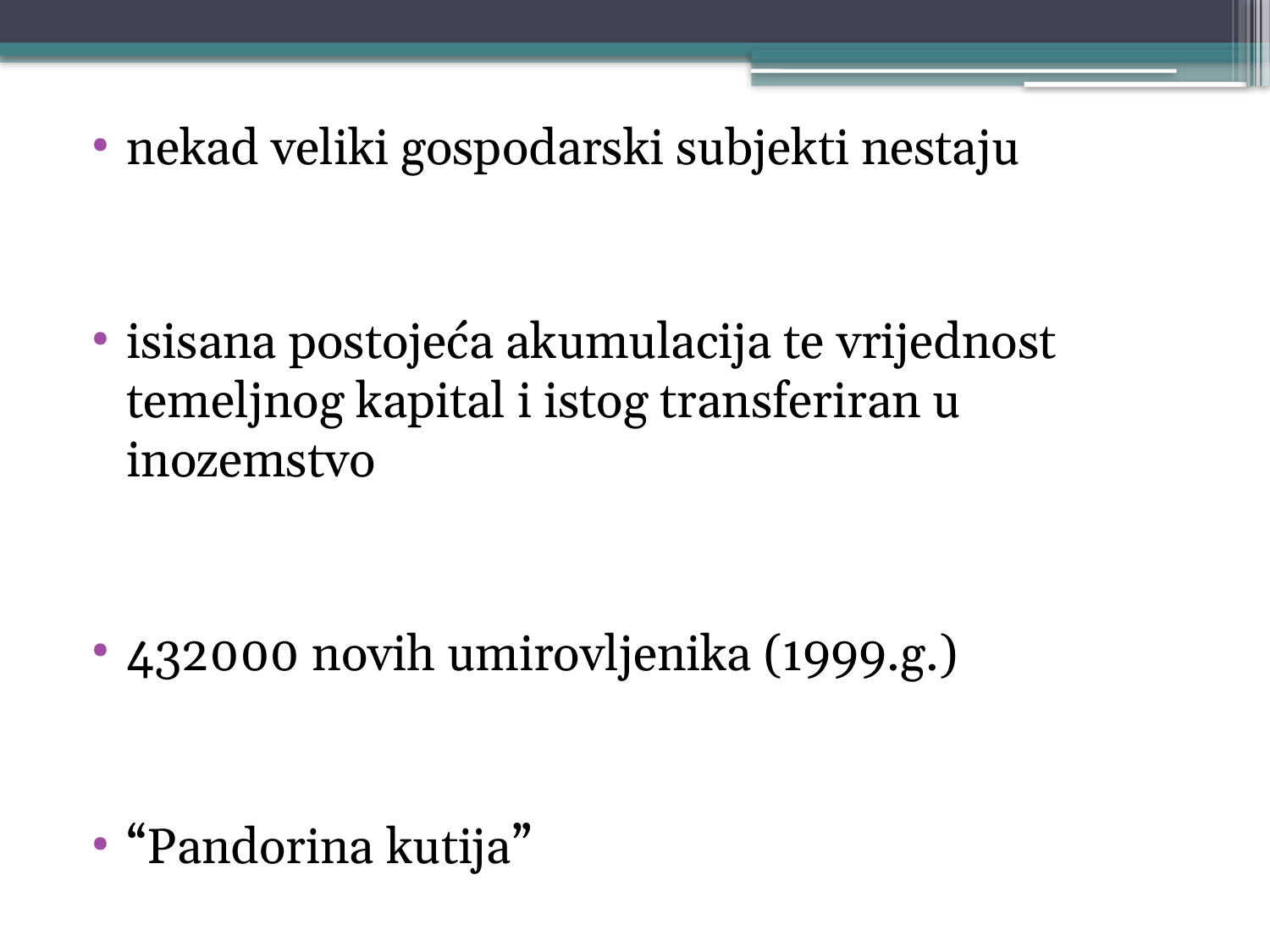

nekad veliki gospodarski subjekti nestaju

isisana postojeća akumulacija te vrijednost temeljnog kapital i istog transferiran u inozemstvo

432000 novih umirovljenika (1999.g.)

“Pandorina kutija”